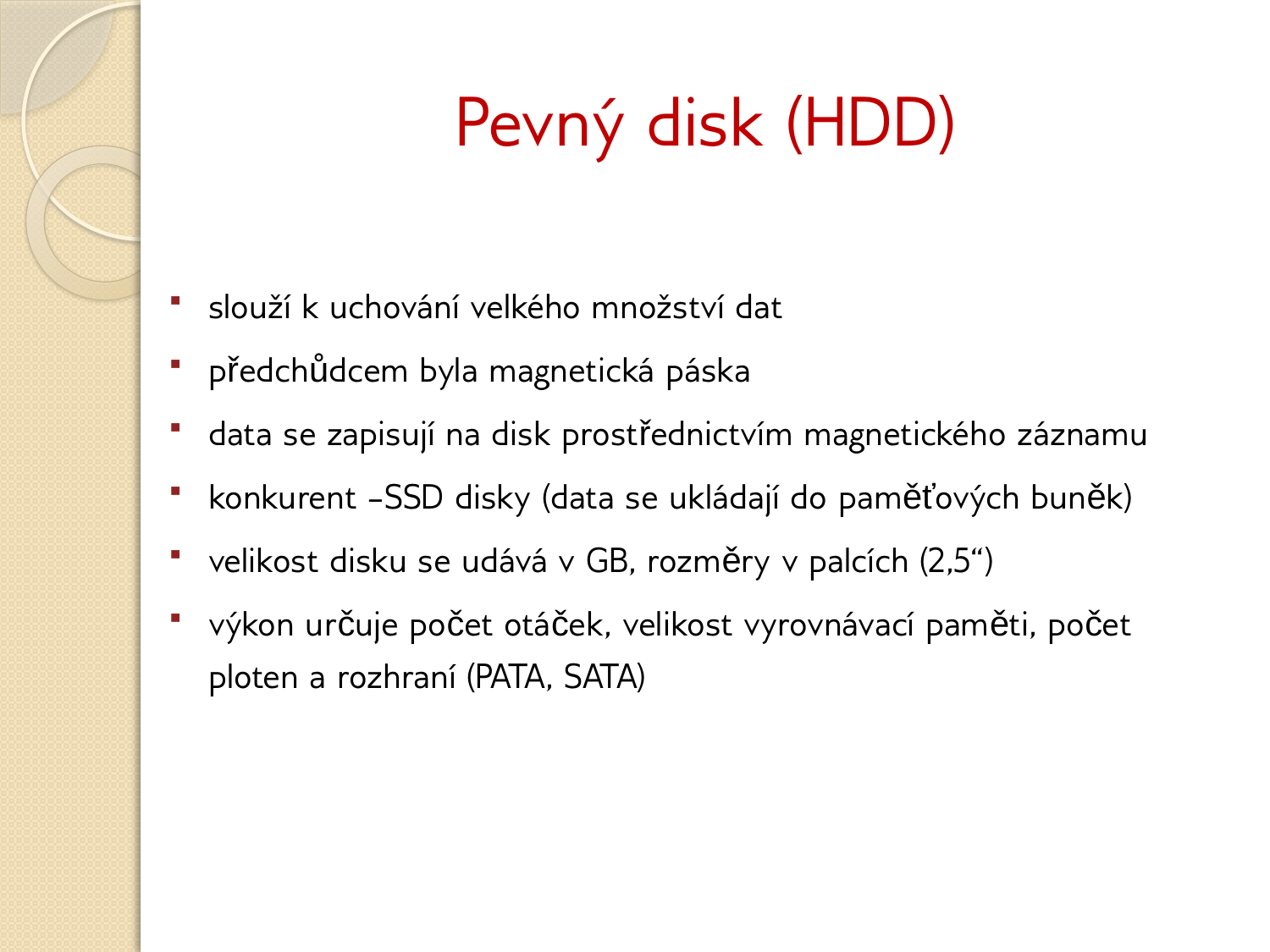

# Pevný disk (HDD)
slouží k uchování velkého množství dat
předchůdcem byla magnetická páska
data se zapisují na disk prostřednictvím magnetického záznamu
konkurent –SSD disky (data se ukládají do paměťových buněk)
velikost disku se udává v GB, rozměry v palcích (2,5“)
výkon určuje počet otáček, velikost vyrovnávací paměti, počet ploten a rozhraní (PATA, SATA)